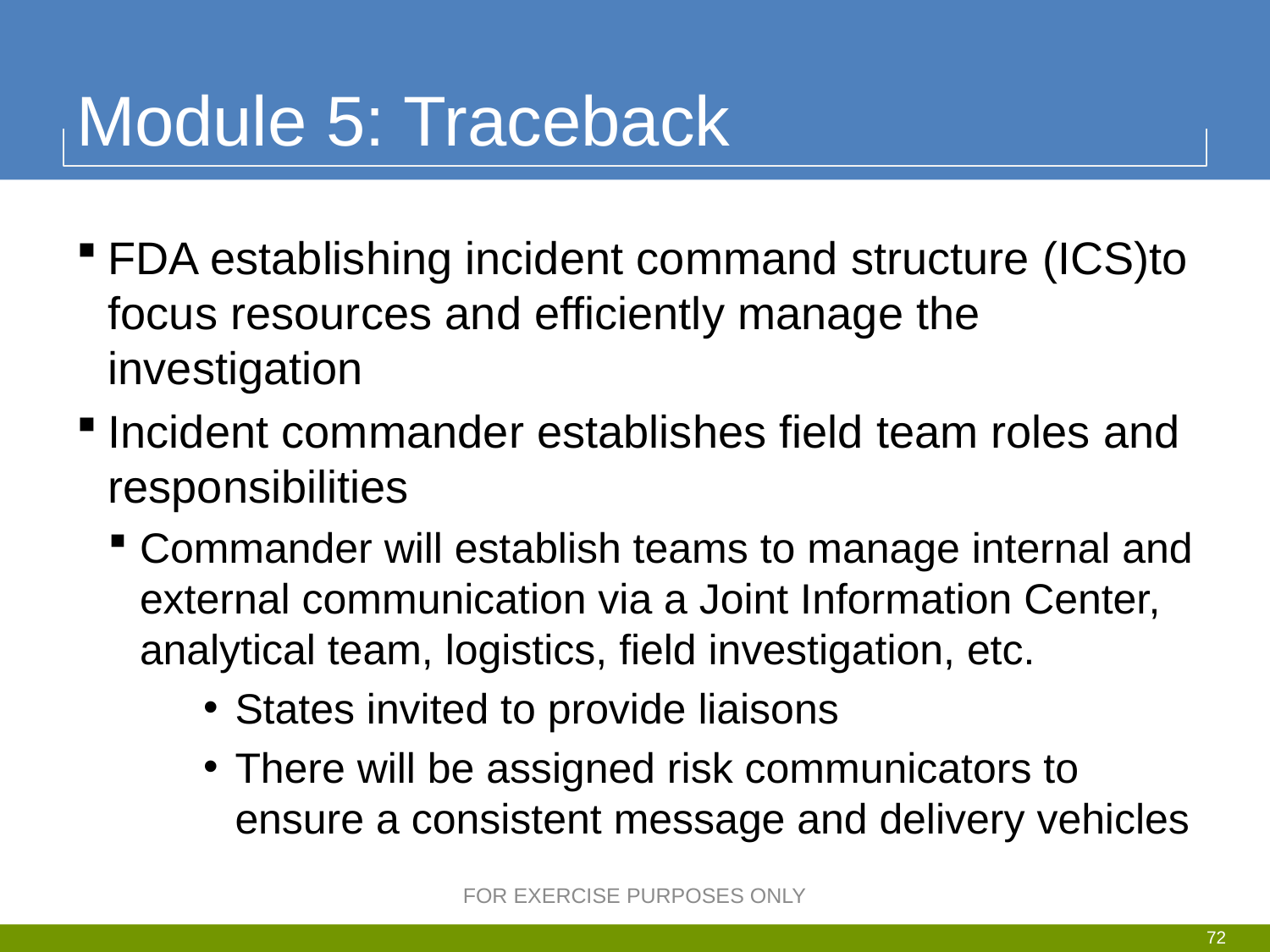

# Module 5: Traceback
FDA establishing incident command structure (ICS)to focus resources and efficiently manage the investigation
Incident commander establishes field team roles and responsibilities
Commander will establish teams to manage internal and external communication via a Joint Information Center, analytical team, logistics, field investigation, etc.
States invited to provide liaisons
There will be assigned risk communicators to ensure a consistent message and delivery vehicles
FOR EXERCISE PURPOSES ONLY